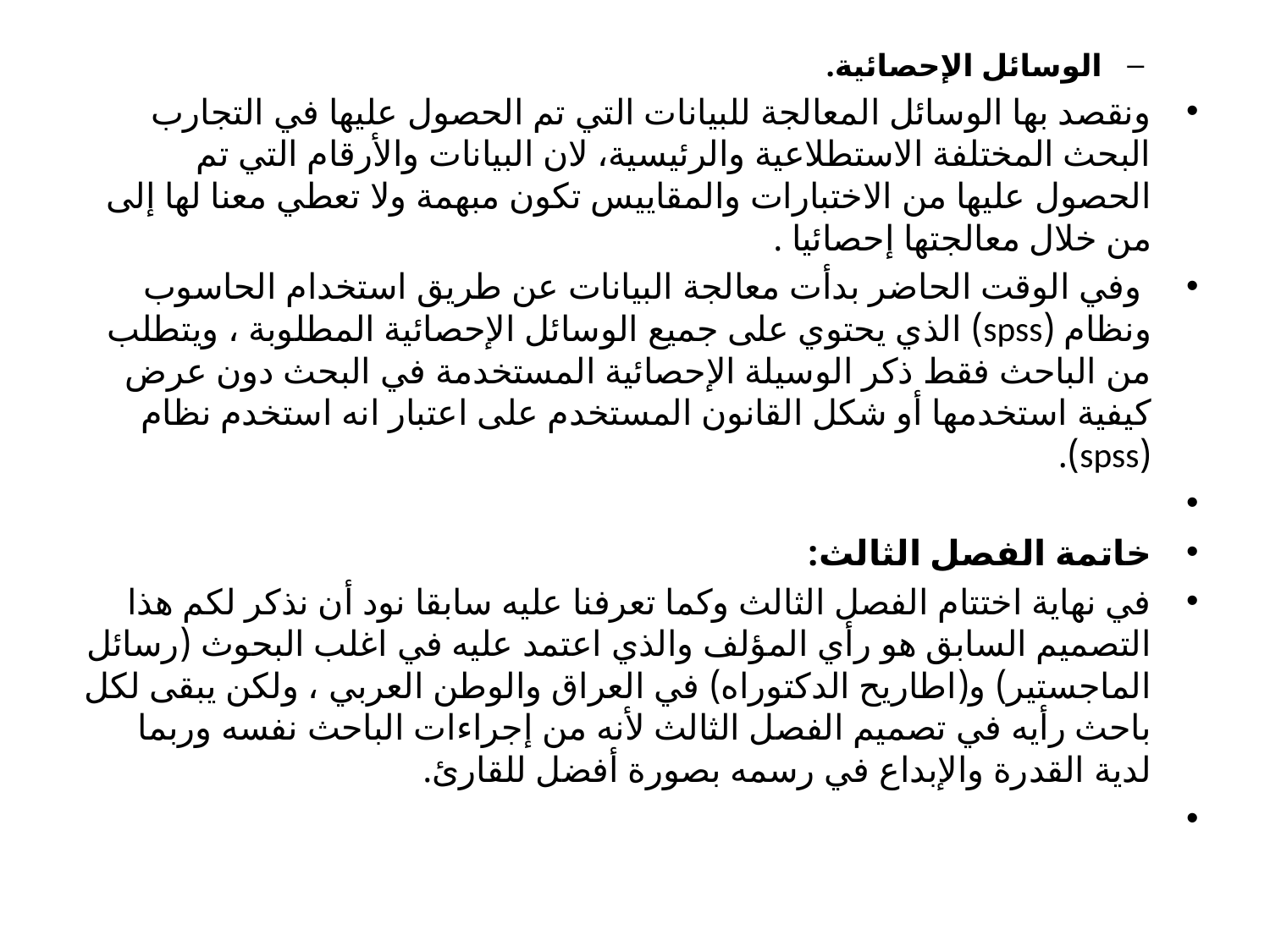

الوسائل الإحصائية.
	ونقصد بها الوسائل المعالجة للبيانات التي تم الحصول عليها في التجارب البحث المختلفة الاستطلاعية والرئيسية، لان البيانات والأرقام التي تم الحصول عليها من الاختبارات والمقاييس تكون مبهمة ولا تعطي معنا لها إلى من خلال معالجتها إحصائيا .
	 وفي الوقت الحاضر بدأت معالجة البيانات عن طريق استخدام الحاسوب ونظام (spss) الذي يحتوي على جميع الوسائل الإحصائية المطلوبة ، ويتطلب من الباحث فقط ذكر الوسيلة الإحصائية المستخدمة في البحث دون عرض كيفية استخدمها أو شكل القانون المستخدم على اعتبار انه استخدم نظام (spss).

خاتمة الفصل الثالث:
	في نهاية اختتام الفصل الثالث وكما تعرفنا عليه سابقا نود أن نذكر لكم هذا التصميم السابق هو رأي المؤلف والذي اعتمد عليه في اغلب البحوث (رسائل الماجستير) و(اطاريح الدكتوراه) في العراق والوطن العربي ، ولكن يبقى لكل باحث رأيه في تصميم الفصل الثالث لأنه من إجراءات الباحث نفسه وربما لدية القدرة والإبداع في رسمه بصورة أفضل للقارئ.